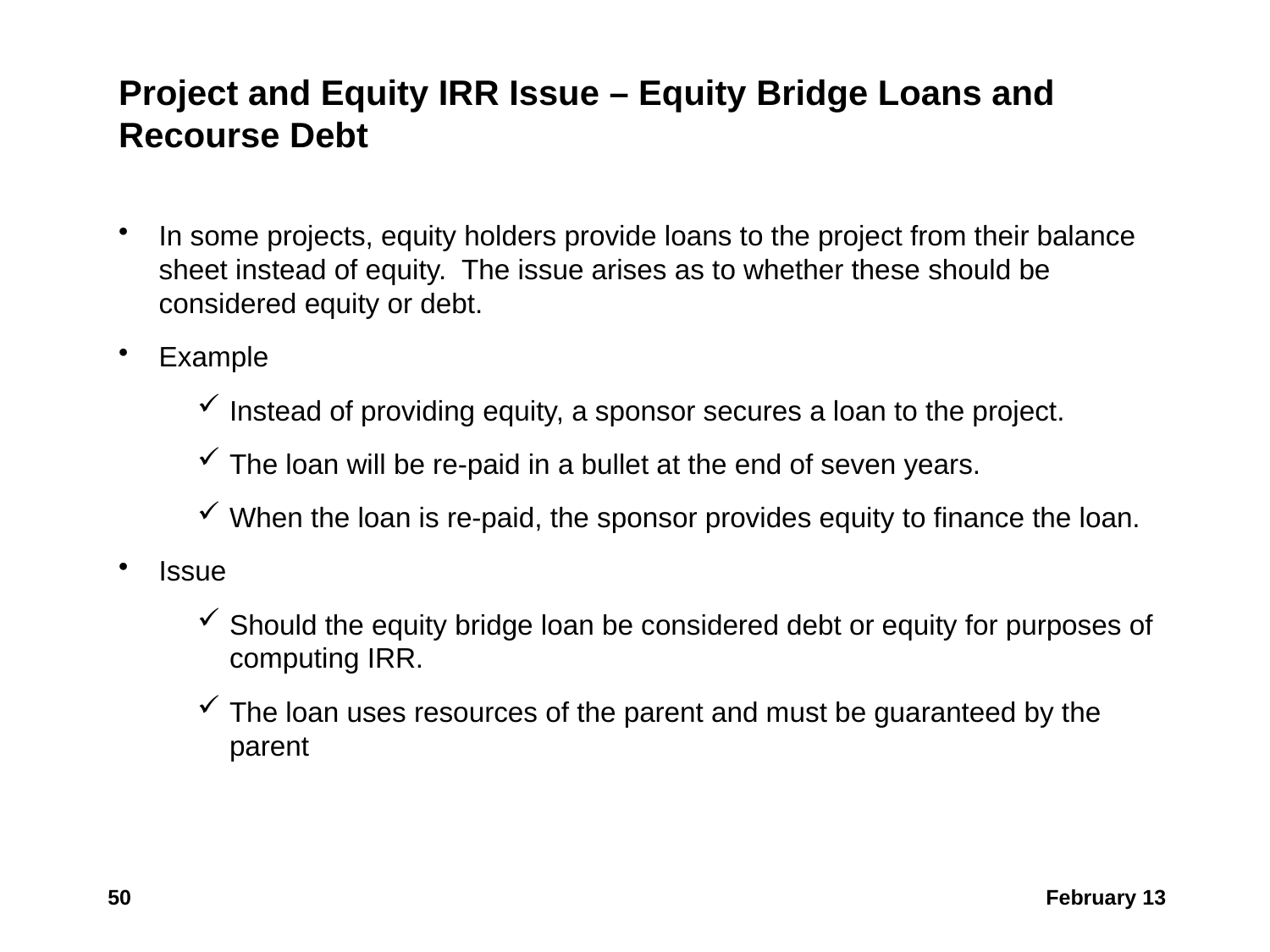

# Project and Equity IRR Issue – Equity Bridge Loans and Recourse Debt
In some projects, equity holders provide loans to the project from their balance sheet instead of equity.  The issue arises as to whether these should be considered equity or debt.
Example
Instead of providing equity, a sponsor secures a loan to the project.
The loan will be re-paid in a bullet at the end of seven years.
When the loan is re-paid, the sponsor provides equity to finance the loan.
Issue
Should the equity bridge loan be considered debt or equity for purposes of computing IRR.
The loan uses resources of the parent and must be guaranteed by the parent